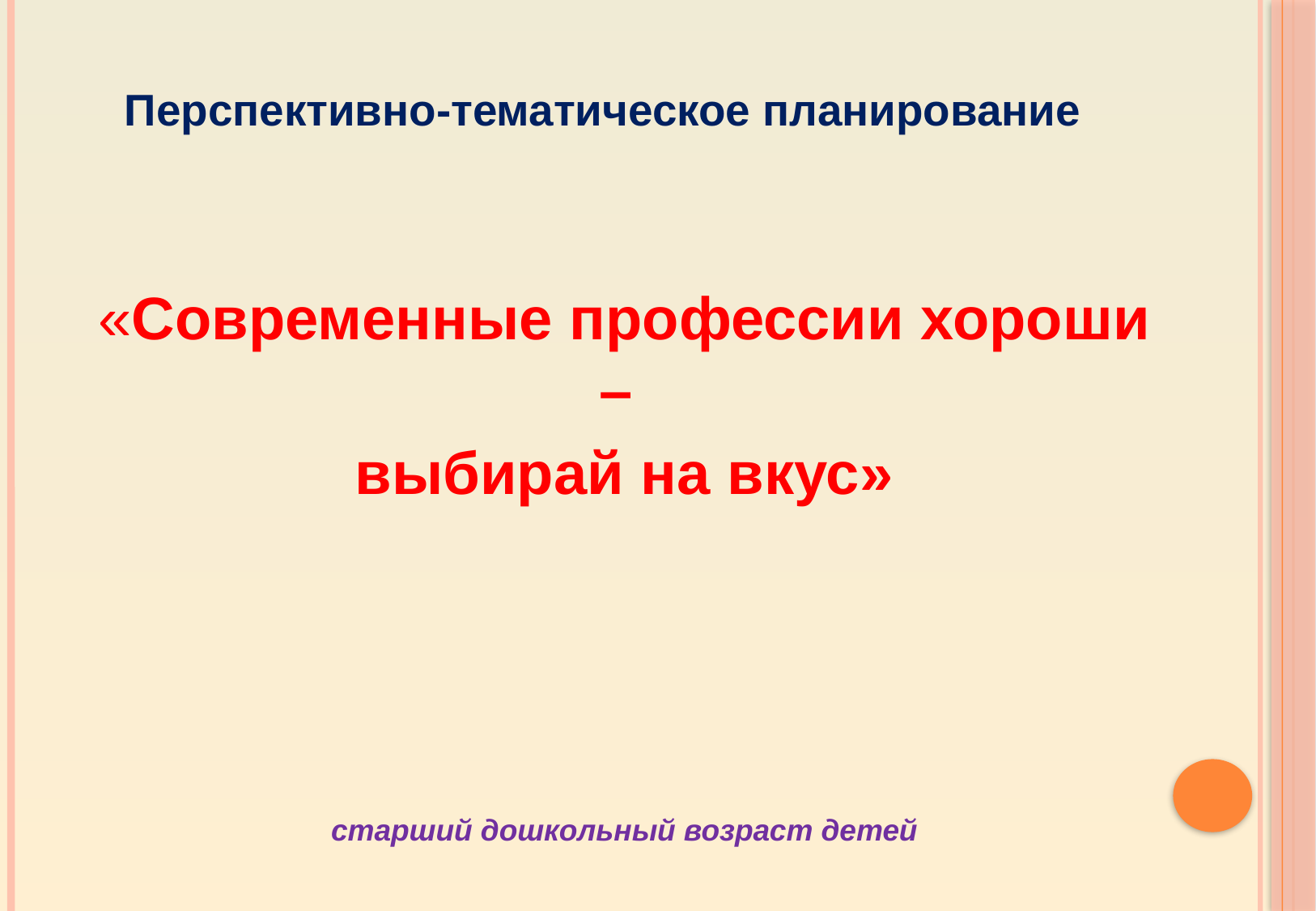

# Перспективно-тематическое планирование

«Современные профессии хороши –
выбирай на вкус»

старший дошкольный возраст детей